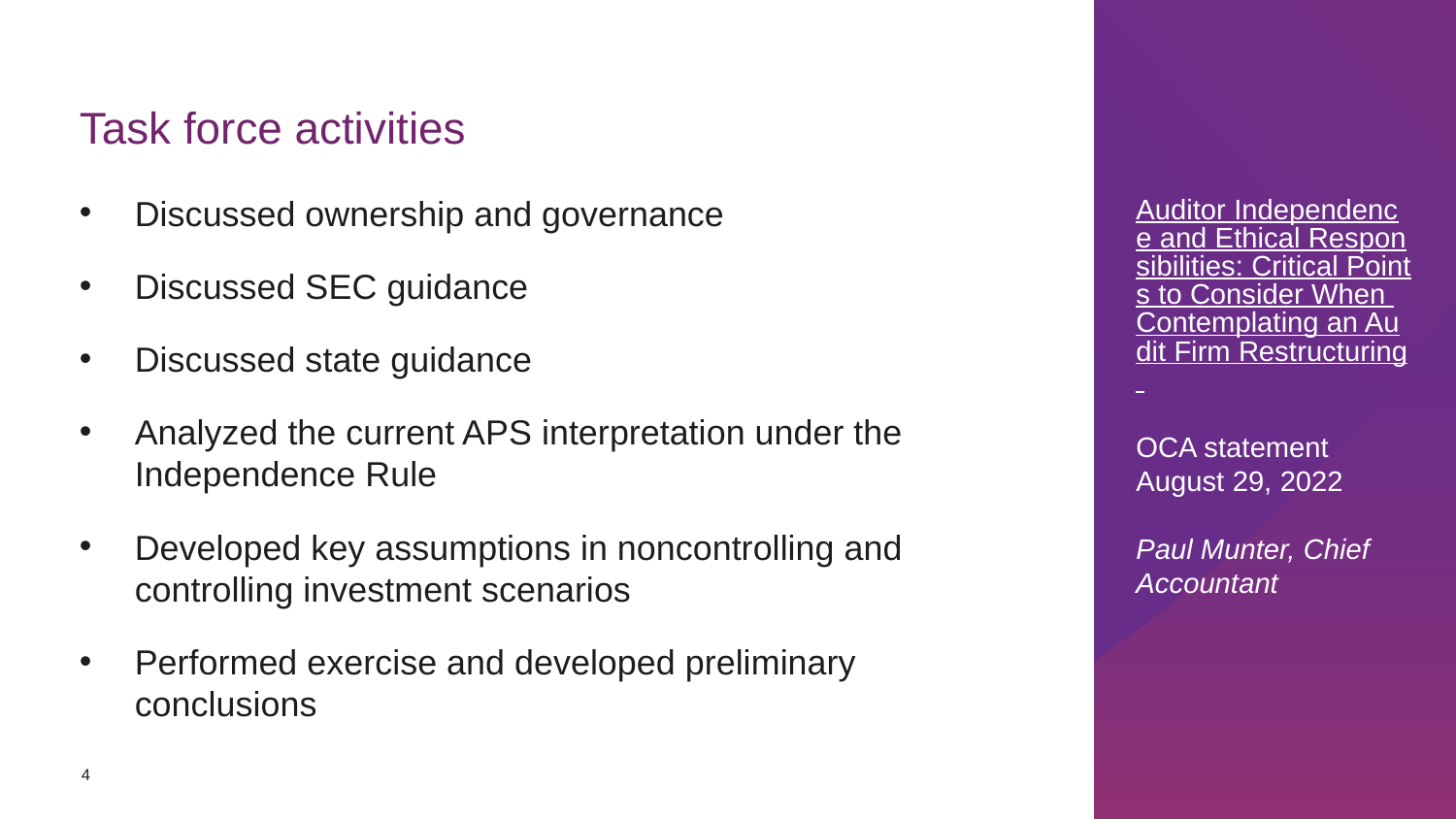

# Task force activities
Discussed ownership and governance
Discussed SEC guidance
Discussed state guidance
Analyzed the current APS interpretation under the Independence Rule
Developed key assumptions in noncontrolling and controlling investment scenarios
Performed exercise and developed preliminary conclusions

Auditor Independence and Ethical Responsibilities: Critical Points to Consider When Contemplating an Audit Firm Restructuring

OCA statement August 29, 2022

Paul Munter, Chief Accountant
4